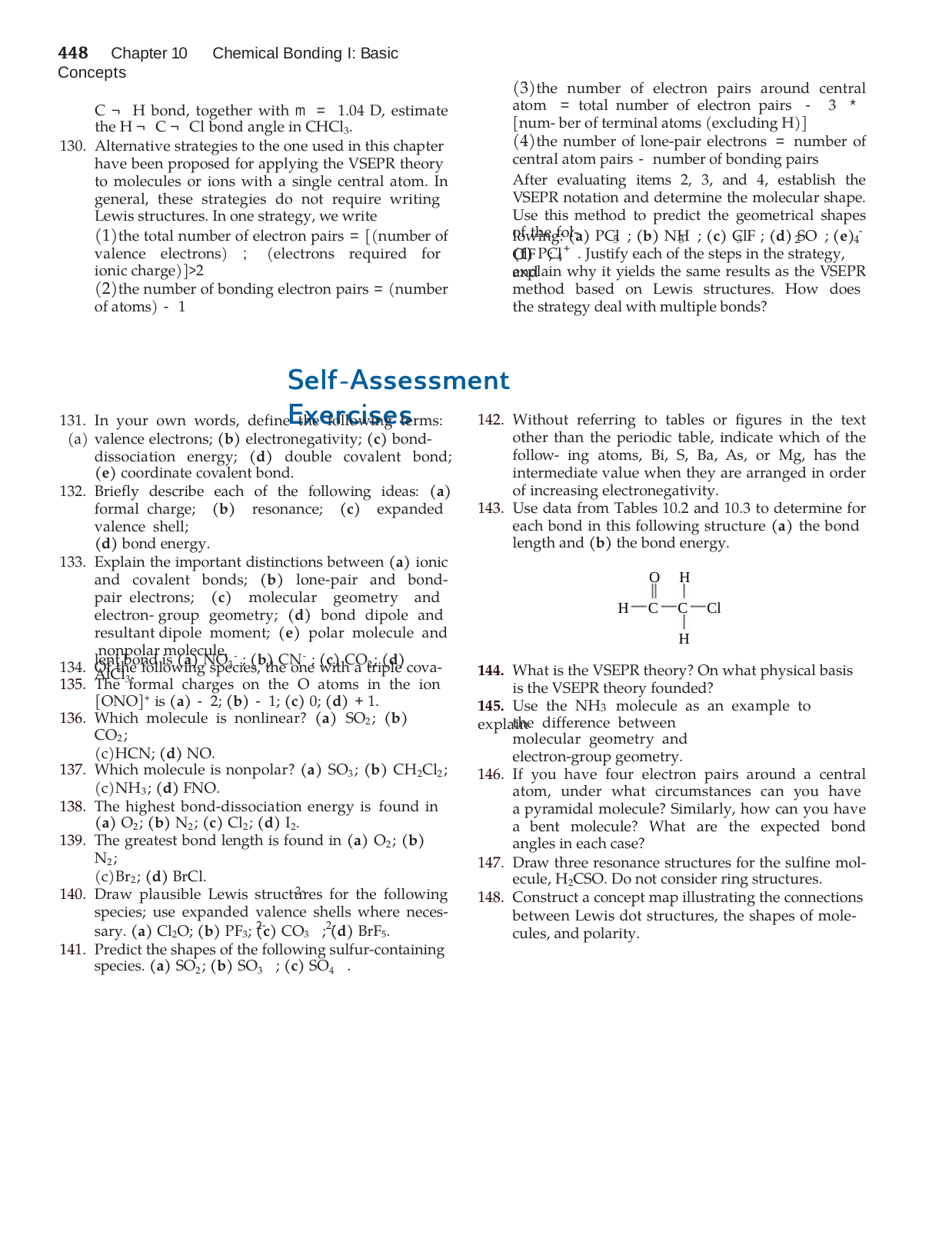

448	Chapter 10	Chemical Bonding I: Basic Concepts

C ¬ H bond, together with m  =  1.04 D, estimate the H ¬ C ¬ Cl bond angle in CHCl3.
Alternative strategies to the one used in this chapter have been proposed for applying the VSEPR theory
to molecules or ions with a single central atom. In general,  these  strategies  do  not  require  writing
Lewis structures. In one strategy, we write
the total number of electron pairs = [(number of valence  electrons)  ;  (electrons  required  for  ionic charge)]>2
the number of bonding electron pairs = (number of atoms) - 1
the  number  of  electron  pairs  around  central atom  = total number of electron pairs  -  3  *  [num- ber of terminal atoms (excluding H)]
the number of lone-pair electrons  =  number of central atom pairs - number of bonding pairs
After evaluating items 2, 3, and 4, establish the VSEPR notation and determine the molecular shape. Use this method to predict the geometrical shapes of the fol-
-
lowing: (a) PCl  ; (b) NH  ; (c) ClF ; (d) SO  ; (e) ClF                     ;
5	3	3	2	4
+
(f) PCl                      . Justify each of the steps in the strategy, and
4
explain why it yields the same results as the VSEPR method  based  on  Lewis  structures.  How  does  the strategy deal with multiple bonds?
Self-Assessment Exercises
In  your  own  words,  define  the  following  terms:
valence electrons; (b) electronegativity; (c) bond- dissociation   energy;   (d)   double   covalent   bond;
(e) coordinate covalent bond.
Briefly describe each of the following ideas: (a) formal charge;  (b)  resonance;  (c)  expanded  valence  shell;
(d) bond energy.
Explain the important distinctions between (a) ionic and  covalent  bonds;  (b)  lone-pair  and  bond-pair electrons;  (c)  molecular  geometry  and  electron- group  geometry;  (d)  bond  dipole  and  resultant dipole  moment;  (e)  polar  molecule  and  nonpolar molecule.
Of the following species, the one with a triple cova-
Without referring to tables or figures in the text other than the periodic table, indicate which of the follow- ing atoms, Bi, S, Ba, As, or Mg, has the intermediate value when they are arranged in order of increasing electronegativity.
Use data from Tables 10.2 and 10.3 to determine for each bond in this following structure (a) the bond
length and (b) the bond energy.
O	H
H	C	C	Cl
H
lent bond is (a) NO3-; (b) CN-; (c) CO2; (d) AlCl3.

144.  What is the VSEPR theory? On what physical basis is the VSEPR theory founded?
The  formal  charges  on  the  O  atoms  in  the  ion [ONO]+ is (a) - 2; (b) - 1; (c) 0; (d) + 1.
Which  molecule  is  nonlinear?  (a)  SO2;  (b)  CO2;
HCN; (d) NO.
Which molecule is nonpolar? (a) SO3; (b) CH2Cl2;
NH3; (d) FNO.
The highest bond-dissociation energy is  found in
(a) O2; (b) N2; (c) Cl2; (d) I2.
The greatest bond length is found in (a) O2; (b) N2;
Br2; (d) BrCl.
Draw plausible Lewis structures for the following species; use expanded valence shells where neces- sary. (a) Cl2O; (b) PF3; (c) CO3                                  ; (d) BrF5.
Predict the shapes of the following sulfur-containing species. (a) SO2; (b) SO3                                  ; (c) SO4                                  .
145.  Use  the  NH    molecule  as  an  example  to  explain
3
the  difference  between  molecular  geometry  and
electron-group geometry.
If  you  have  four  electron  pairs  around  a  central atom,  under  what  circumstances  can  you  have  a pyramidal molecule? Similarly, how can you have a bent molecule? What are the expected bond angles in each case?
Draw three resonance structures for the sulfine mol- ecule, H2CSO. Do not consider ring structures.
Construct a concept map illustrating the connections
between Lewis dot structures, the shapes of mole- cules, and polarity.
2-
2-	2-